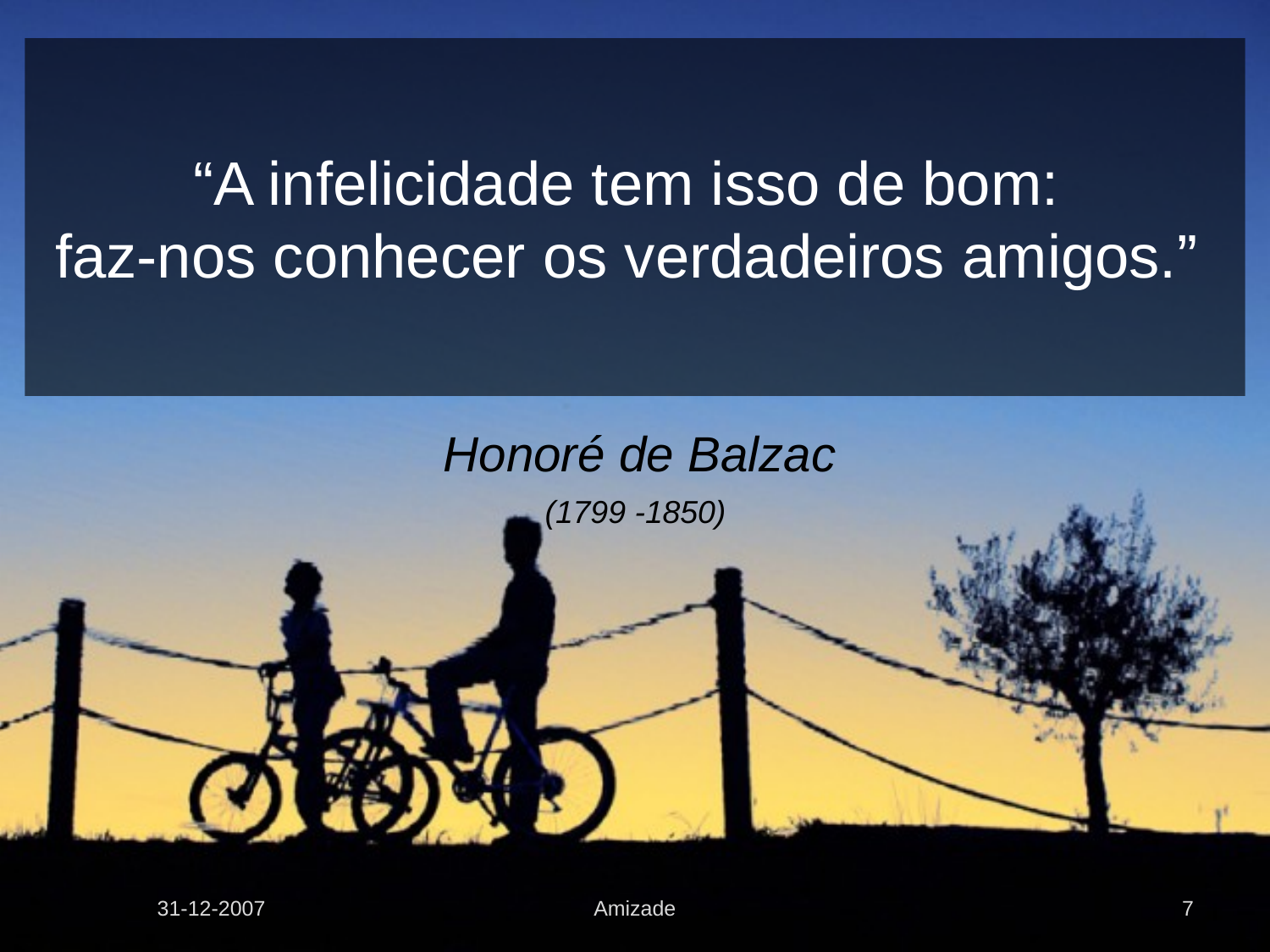

# “A infelicidade tem isso de bom: faz-nos conhecer os verdadeiros amigos.”
Honoré de Balzac
(1799 -1850)
31-12-2007
Amizade
7